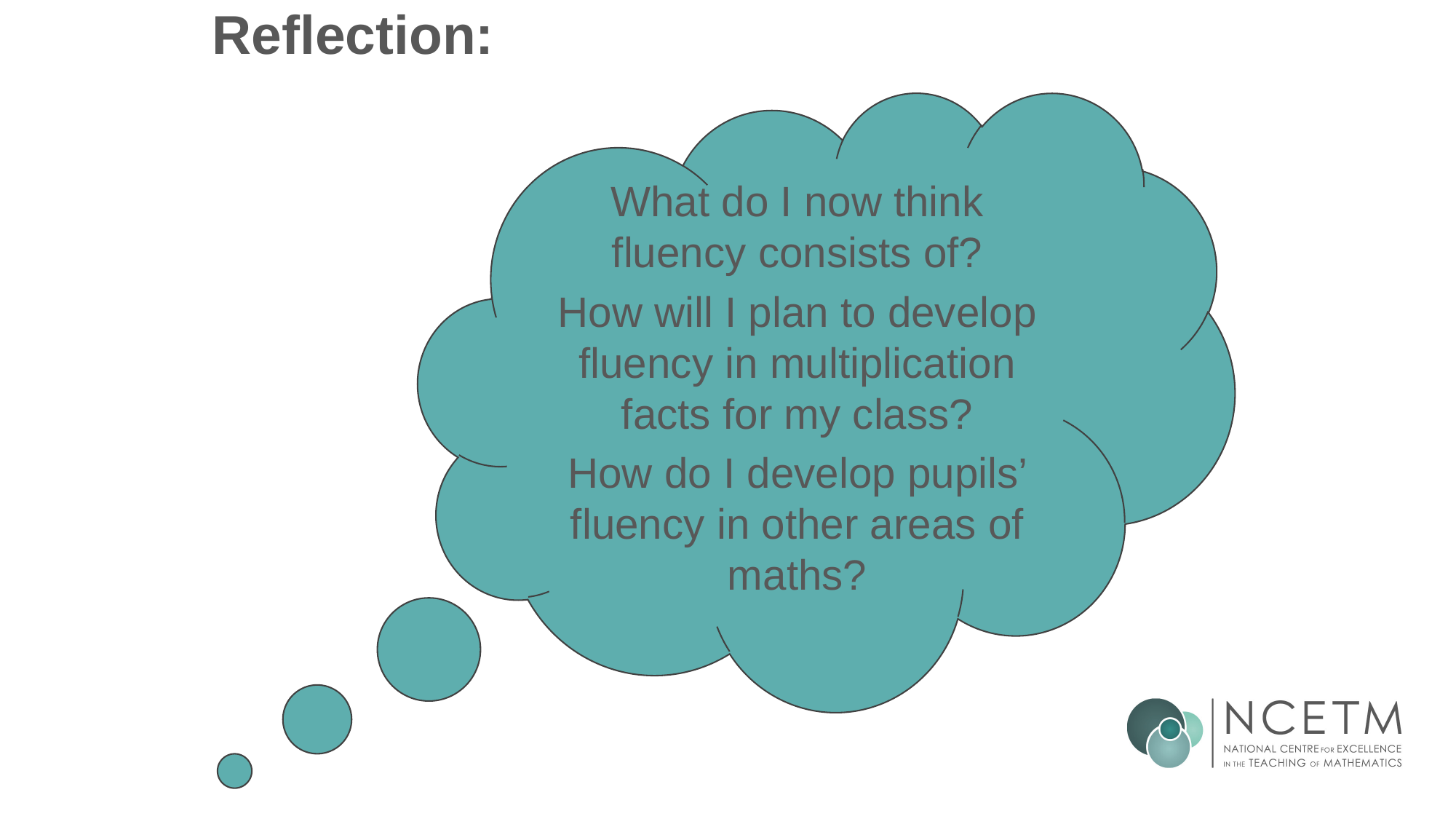

# Reflection:
What do I now think fluency consists of?
How will I plan to develop fluency in multiplication facts for my class?
How do I develop pupils’ fluency in other areas of maths?